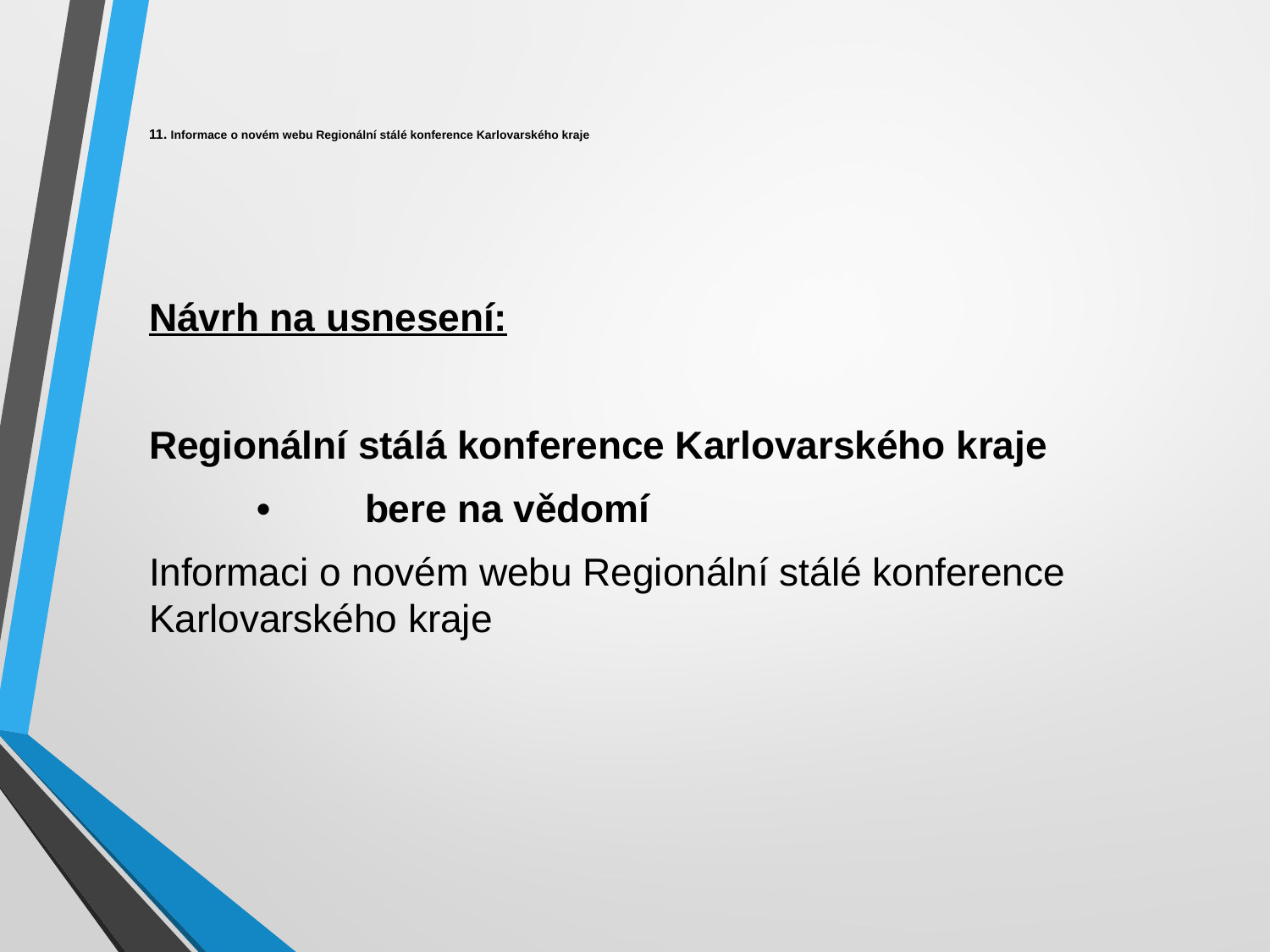

# 11. Informace o novém webu Regionální stálé konference Karlovarského kraje

Návrh na usnesení:

Regionální stálá konference Karlovarského kraje
 	•	bere na vědomí
Informaci o novém webu Regionální stálé konference Karlovarského kraje